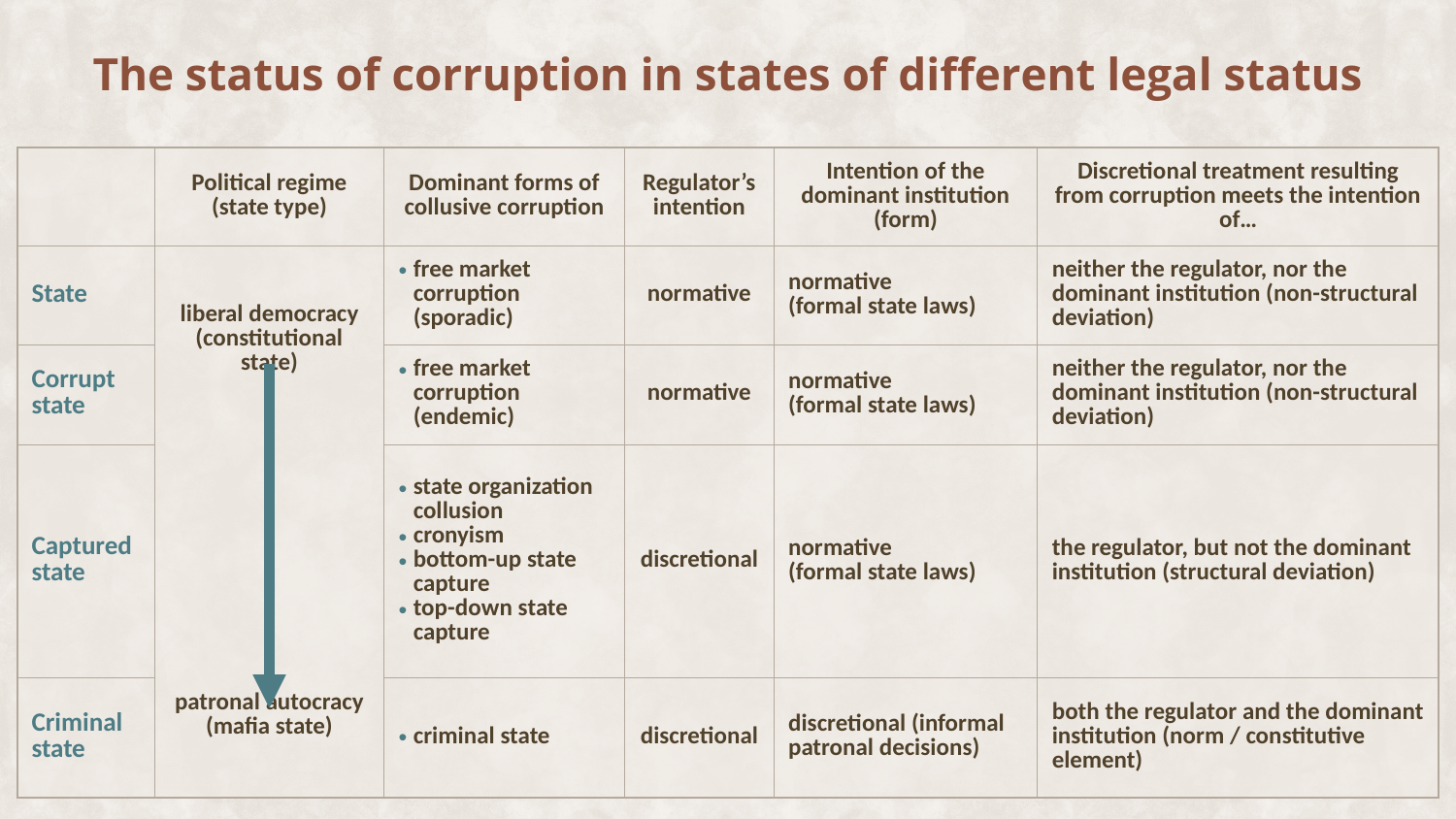

# The status of corruption in states of different legal status
|  | Political regime (state type) | Dominant forms of collusive corruption | Regulator’s intention | Intention of the dominant institution (form) | Discretional treatment resulting from corruption meets the intention of… |
| --- | --- | --- | --- | --- | --- |
| State | liberal democracy (constitutional state)                 patronal autocracy (mafia state) | free market corruption (sporadic) | normative | normative (formal state laws) | neither the regulator, nor the dominant institution (non-structural deviation) |
| Corrupt state |  | free market corruption (endemic) | normative | normative (formal state laws) | neither the regulator, nor the dominant institution (non-structural deviation) |
| Captured state |  | state organization collusion cronyism bottom-up state capture top-down state capture | discretional | normative (formal state laws) | the regulator, but not the dominant institution (structural deviation) |
| Criminal state |  | criminal state | discretional | discretional (informal patronal decisions) | both the regulator and the dominant institution (norm / constitutive element) |